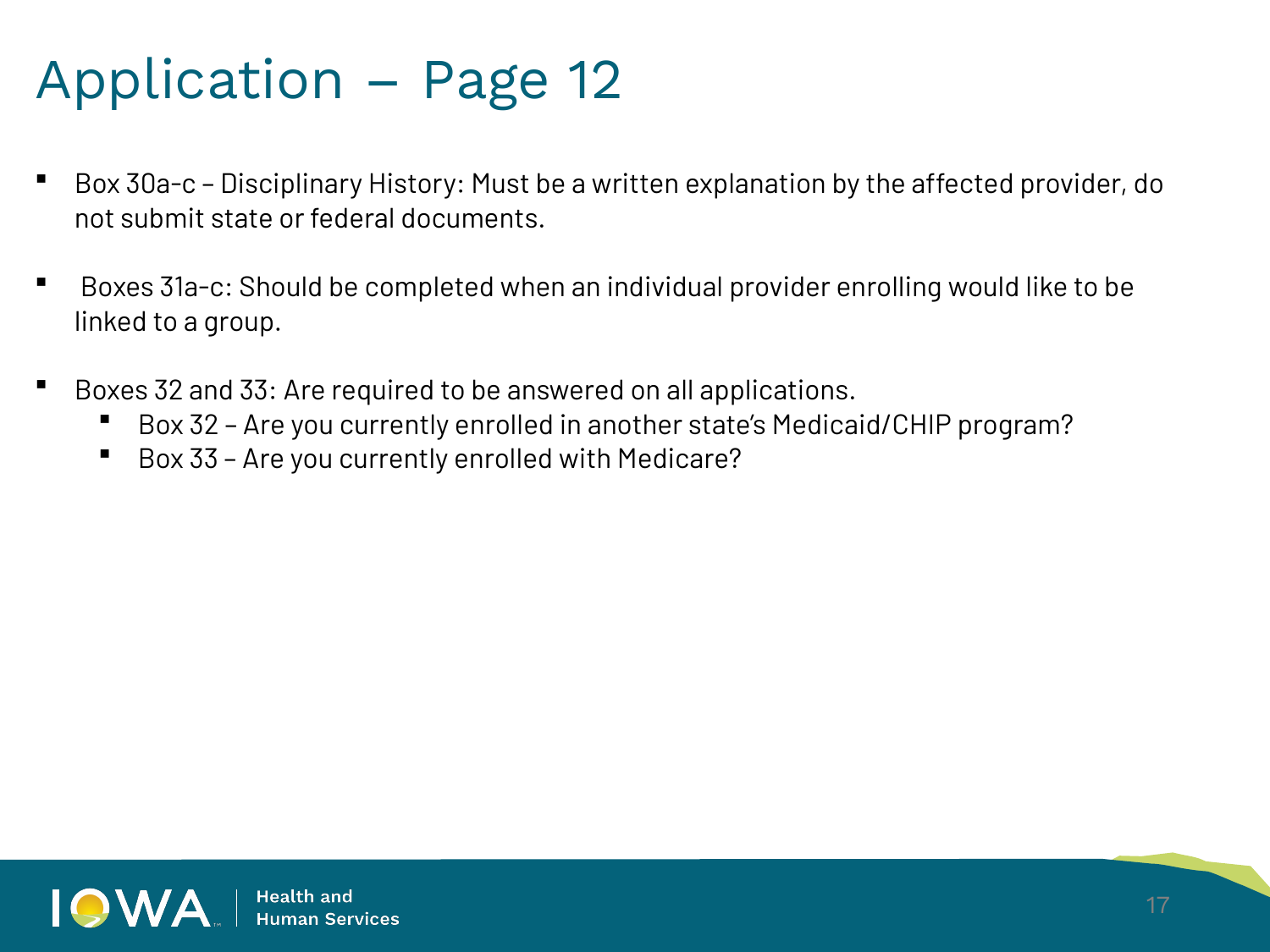

Application – Page 12
Box 30a-c – Disciplinary History: Must be a written explanation by the affected provider, do not submit state or federal documents.

 Boxes 31a-c: Should be completed when an individual provider enrolling would like to be linked to a group.

Boxes 32 and 33: Are required to be answered on all applications.
Box 32 – Are you currently enrolled in another state’s Medicaid/CHIP program?
Box 33 – Are you currently enrolled with Medicare?

17